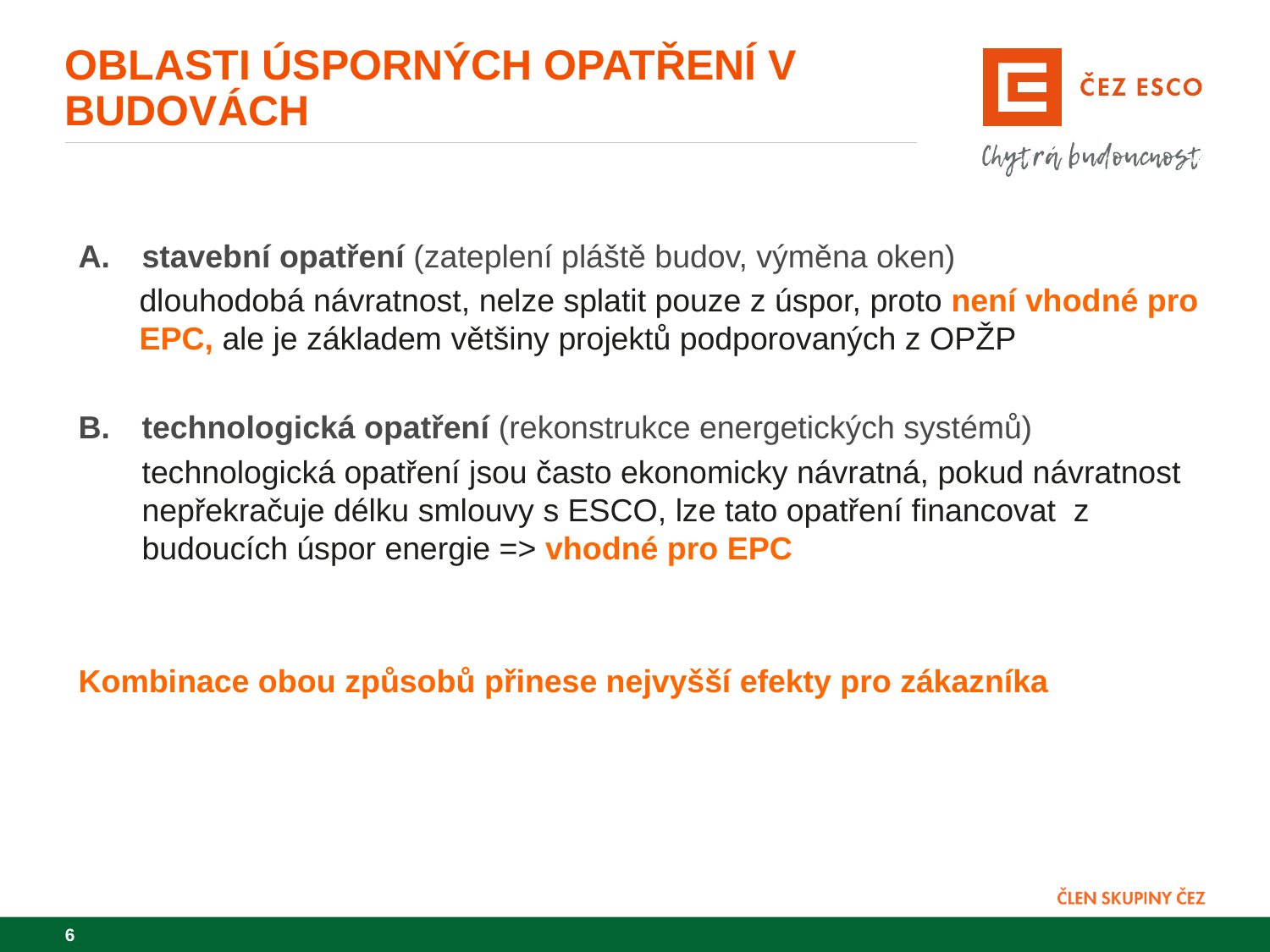

# Oblasti úsporných opatření v budovách
A.	stavební opatření (zateplení pláště budov, výměna oken)
	dlouhodobá návratnost, nelze splatit pouze z úspor, proto není vhodné pro EPC, ale je základem většiny projektů podporovaných z OPŽP

B.	technologická opatření (rekonstrukce energetických systémů)
	technologická opatření jsou často ekonomicky návratná, pokud návratnost nepřekračuje délku smlouvy s ESCO, lze tato opatření financovat  z budoucích úspor energie => vhodné pro EPC

Kombinace obou způsobů přinese nejvyšší efekty pro zákazníka

6